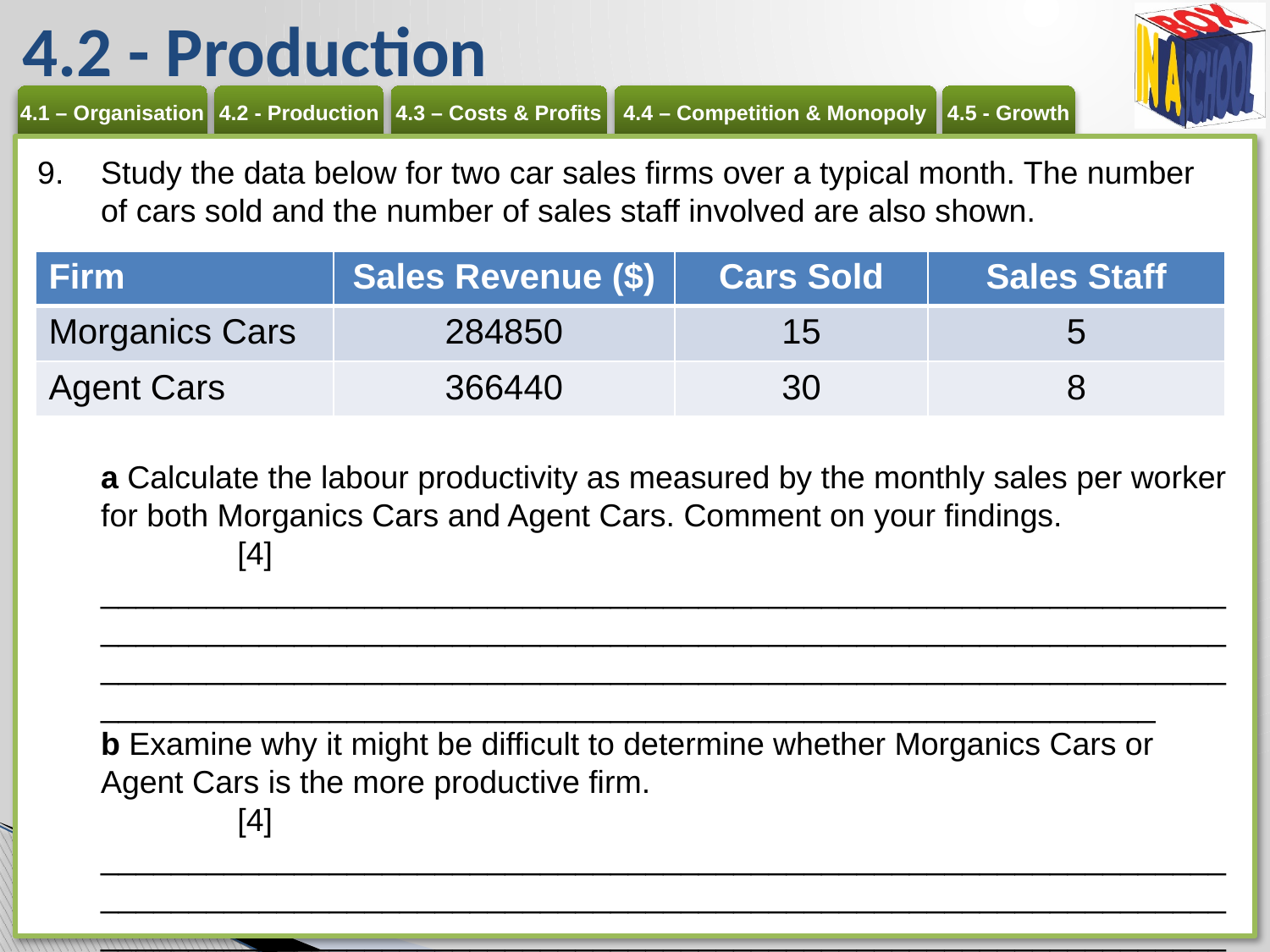

# 4.2 - Production
Study the data below for two car sales firms over a typical month. The number of cars sold and the number of sales staff involved are also shown.
a Calculate the labour productivity as measured by the monthly sales per worker for both Morganics Cars and Agent Cars. Comment on your findings. 	[4]
____________________________________________________________________________________________________________________________________________________________________________________________________________________________________________________________
b Examine why it might be difficult to determine whether Morganics Cars or Agent Cars is the more productive firm. 	[4]
____________________________________________________________________________________________________________________________________________________________________________________________________________________________________________________________
| Firm | Sales Revenue ($) | Cars Sold | Sales Staff |
| --- | --- | --- | --- |
| Morganics Cars | 284850 | 15 | 5 |
| Agent Cars | 366440 | 30 | 8 |